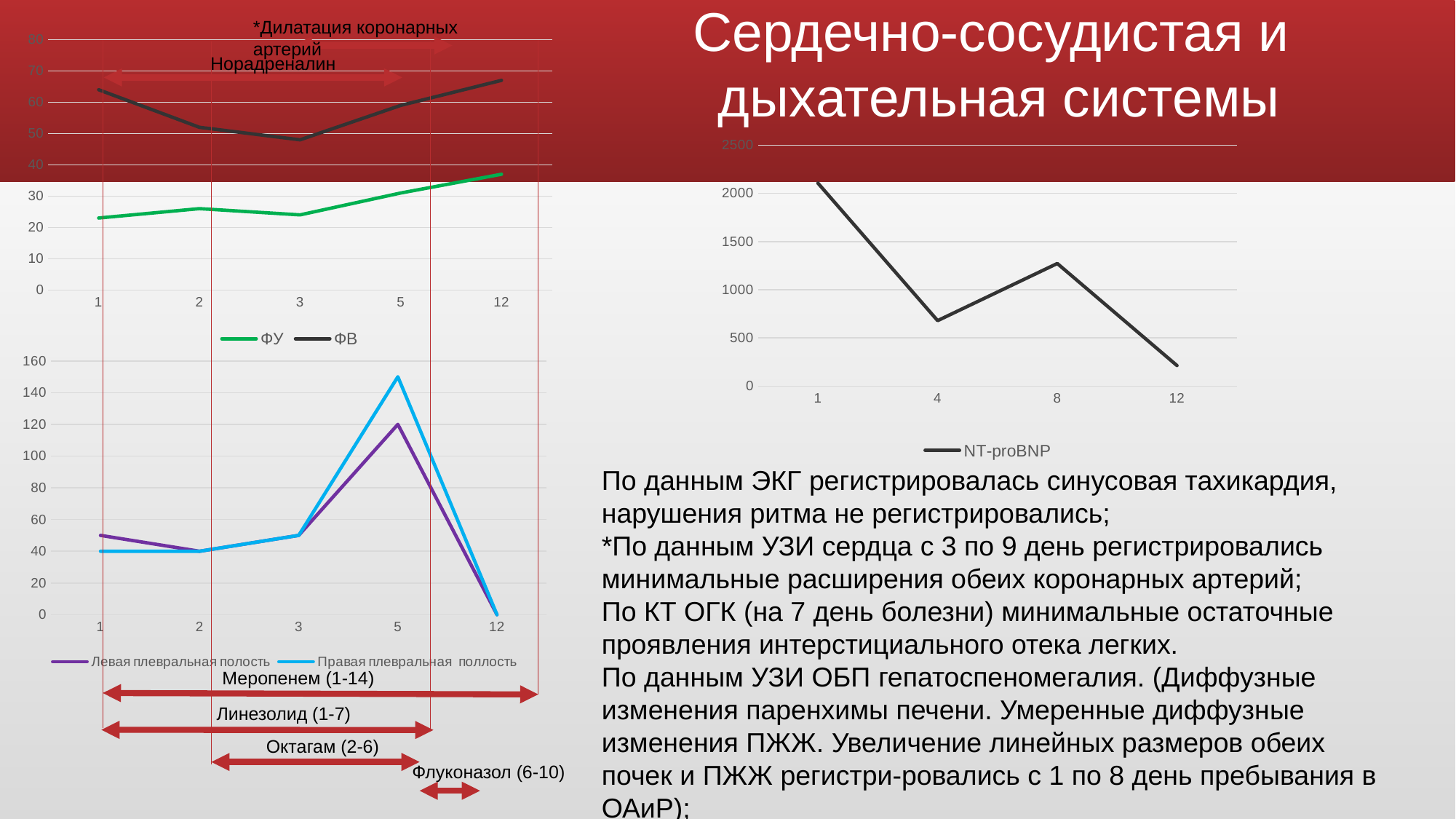

Сердечно-сосудистая и
дыхательная системы
*Дилатация коронарных артерий

### Chart

| Category | ФУ | ФВ |
|---|---|---|
| 1 | 23.0 | 64.0 |
| 2 | 26.0 | 52.0 |
| 3 | 24.0 | 48.0 |
| 5 | 31.0 | 59.0 |
| 12 | 37.0 | 67.0 |
Норадреналин

### Chart

| Category | NT-proBNP |
|---|---|
| 1 | 2107.0 |
| 4 | 680.0 |
| 8 | 1273.0 |
| 12 | 214.0 |

### Chart

| Category | Левая плевральная полость | Правая плевральная  поллость |
|---|---|---|
| 1 | 50.0 | 40.0 |
| 2 | 40.0 | 40.0 |
| 3 | 50.0 | 50.0 |
| 5 | 120.0 | 150.0 |
| 12 | 0.0 | 0.0 |
По данным ЭКГ регистрировалась синусовая тахикардия, нарушения ритма не регистрировались;
*По данным УЗИ сердца с 3 по 9 день регистрировались минимальные расширения обеих коронарных артерий;
По КТ ОГК (на 7 день болезни) минимальные остаточные проявления интерстициального отека легких.
По данным УЗИ ОБП гепатоспеномегалия. (Диффузные изменения паренхимы печени. Умеренные диффузные изменения ПЖЖ. Увеличение линейных размеров обеих почек и ПЖЖ регистри-ровались с 1 по 8 день пребывания в ОАиР);
Меропенем (1-14)
Линезолид (1-7)
Октагам (2-6)
Флуконазол (6-10)